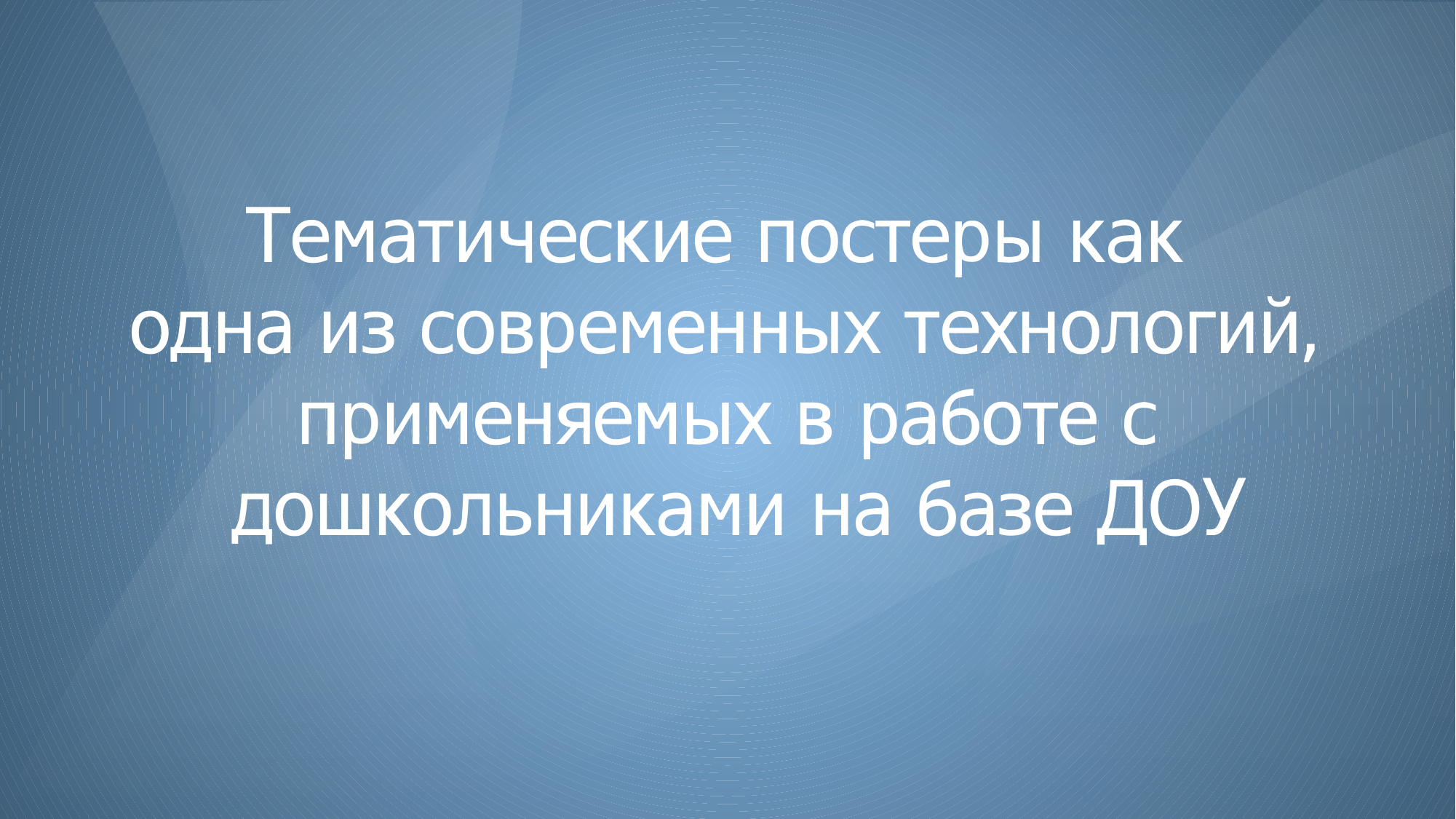

# Тематические постеры как
одна из современных технологий, применяемых в работе с
 дошкольниками на базе ДОУ